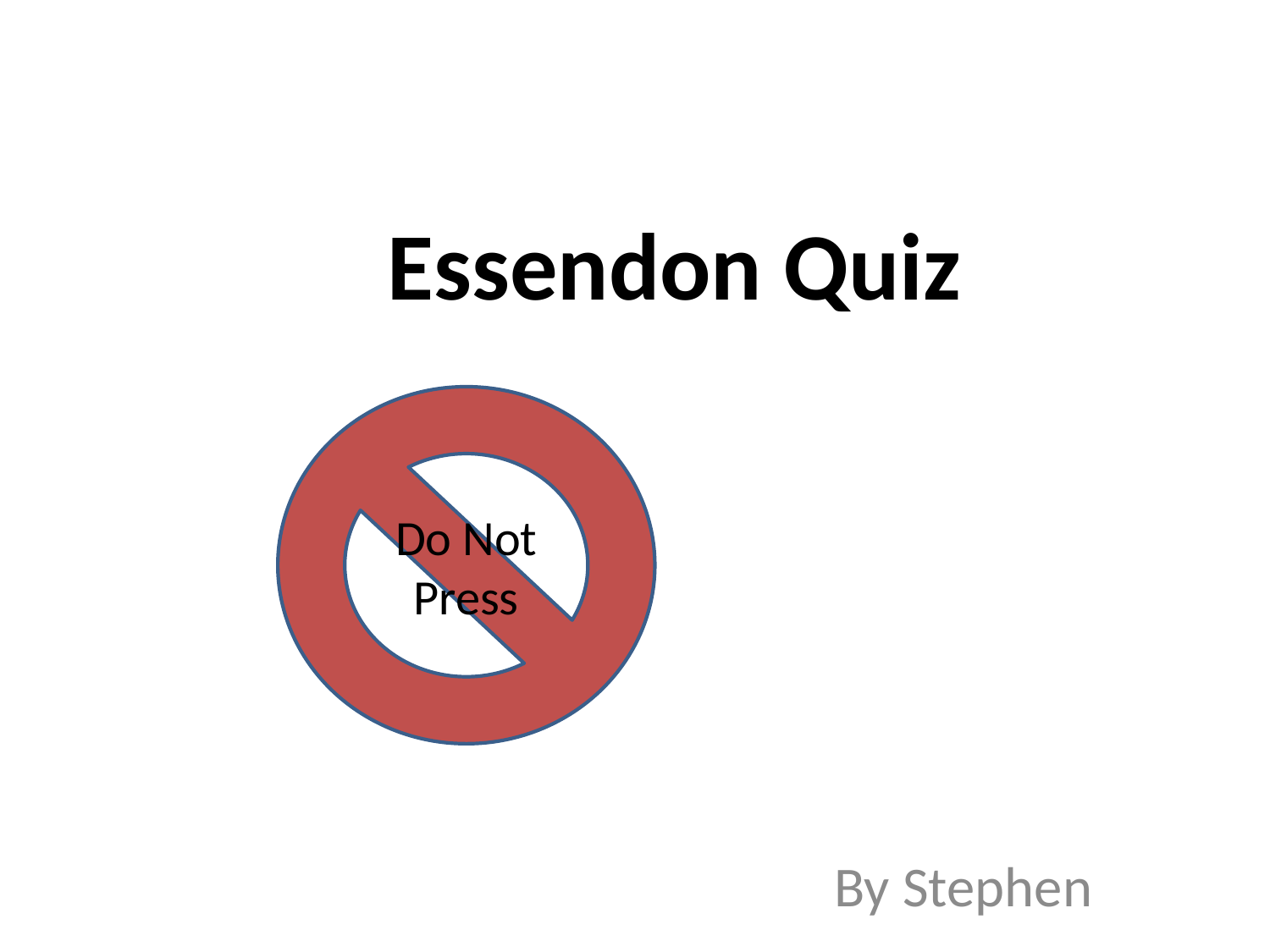

Essendon Quiz
Do Not Press
By Stephen